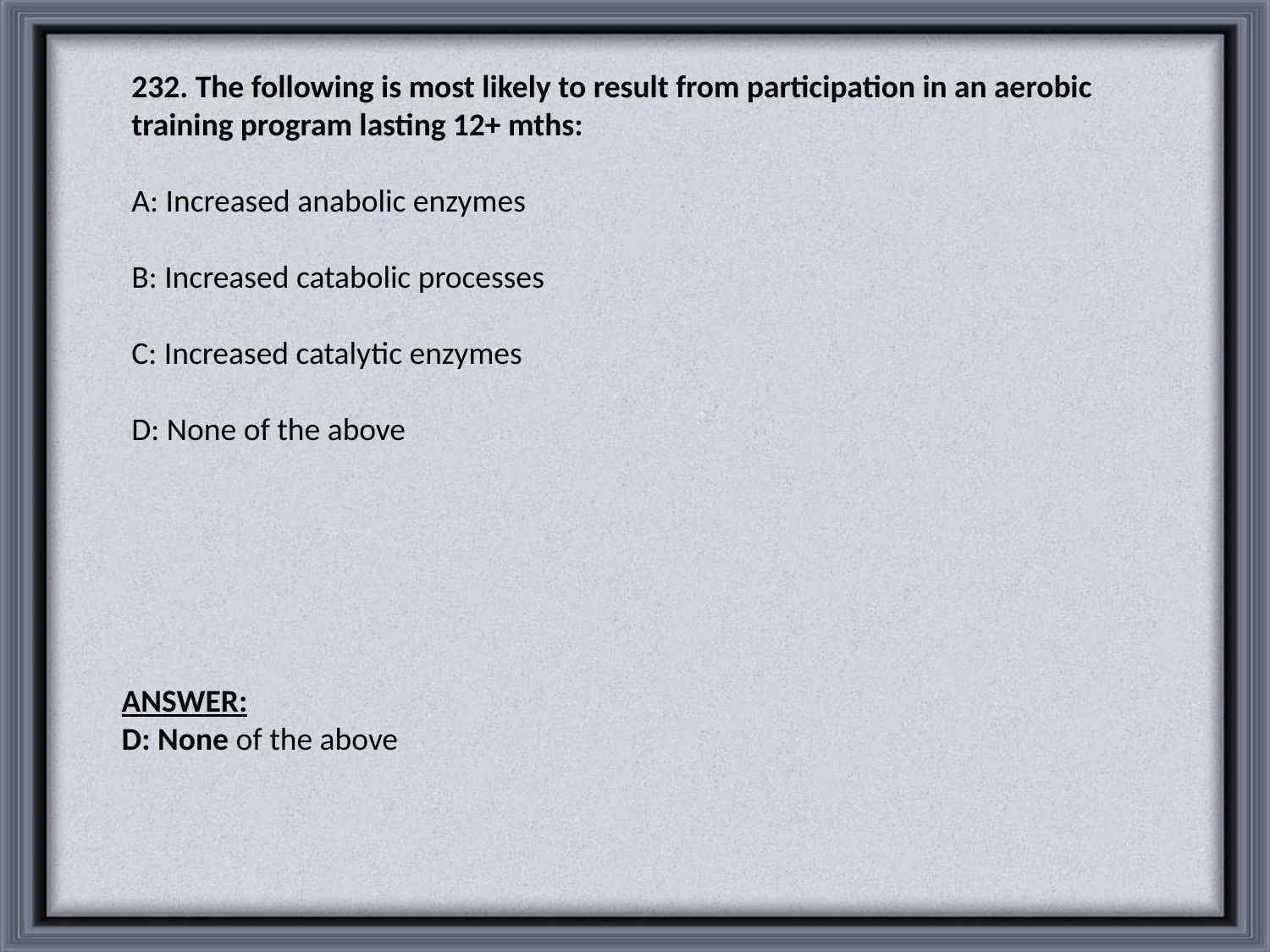

232. The following is most likely to result from participation in an aerobic training program lasting 12+ mths:

A: Increased anabolic enzymes

B: Increased catabolic processes

C: Increased catalytic enzymes

D: None of the above

ANSWER:
D: None of the above